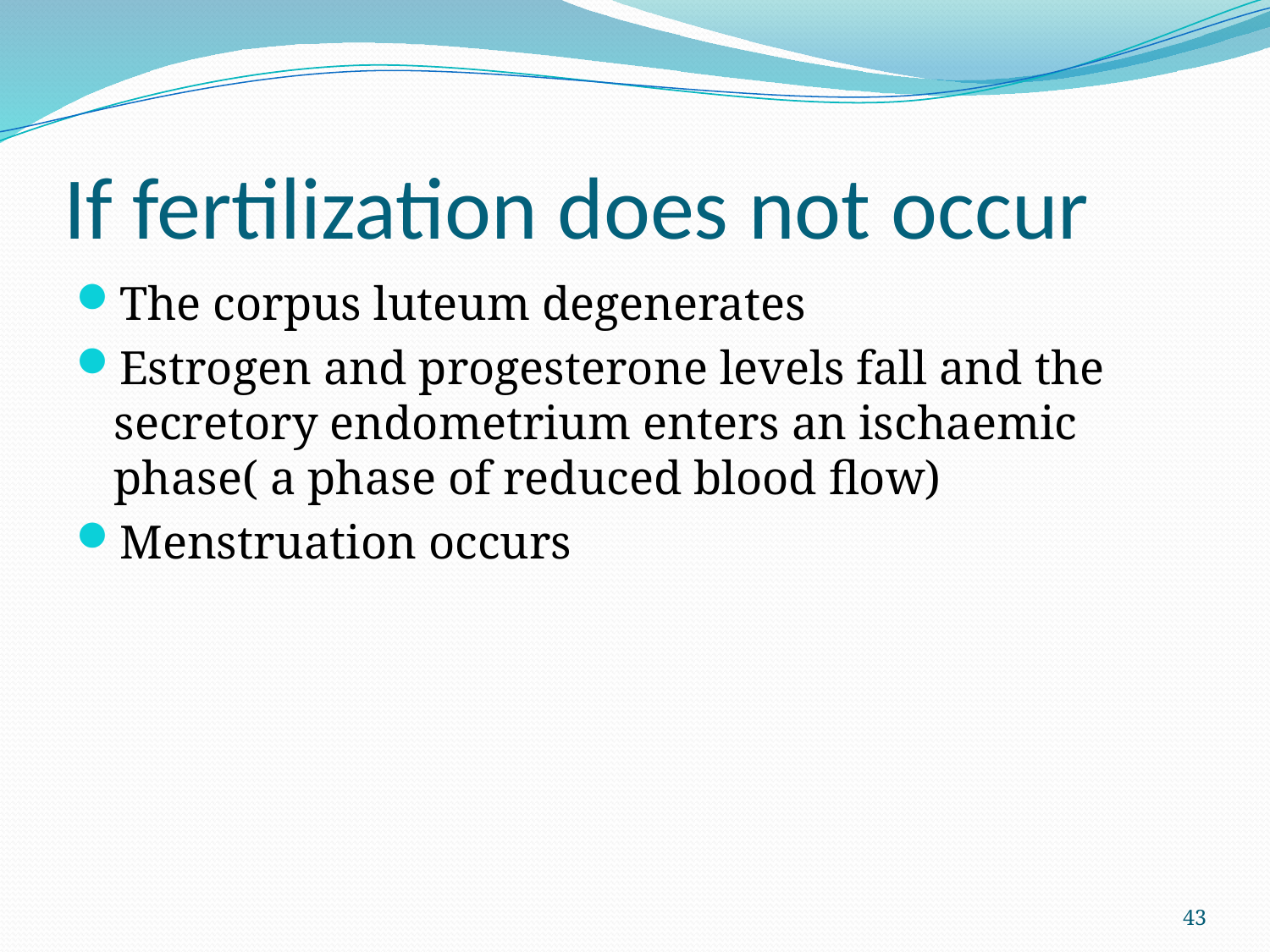

# If fertilization does not occur
The corpus luteum degenerates
Estrogen and progesterone levels fall and the secretory endometrium enters an ischaemic phase( a phase of reduced blood flow)
Menstruation occurs
43